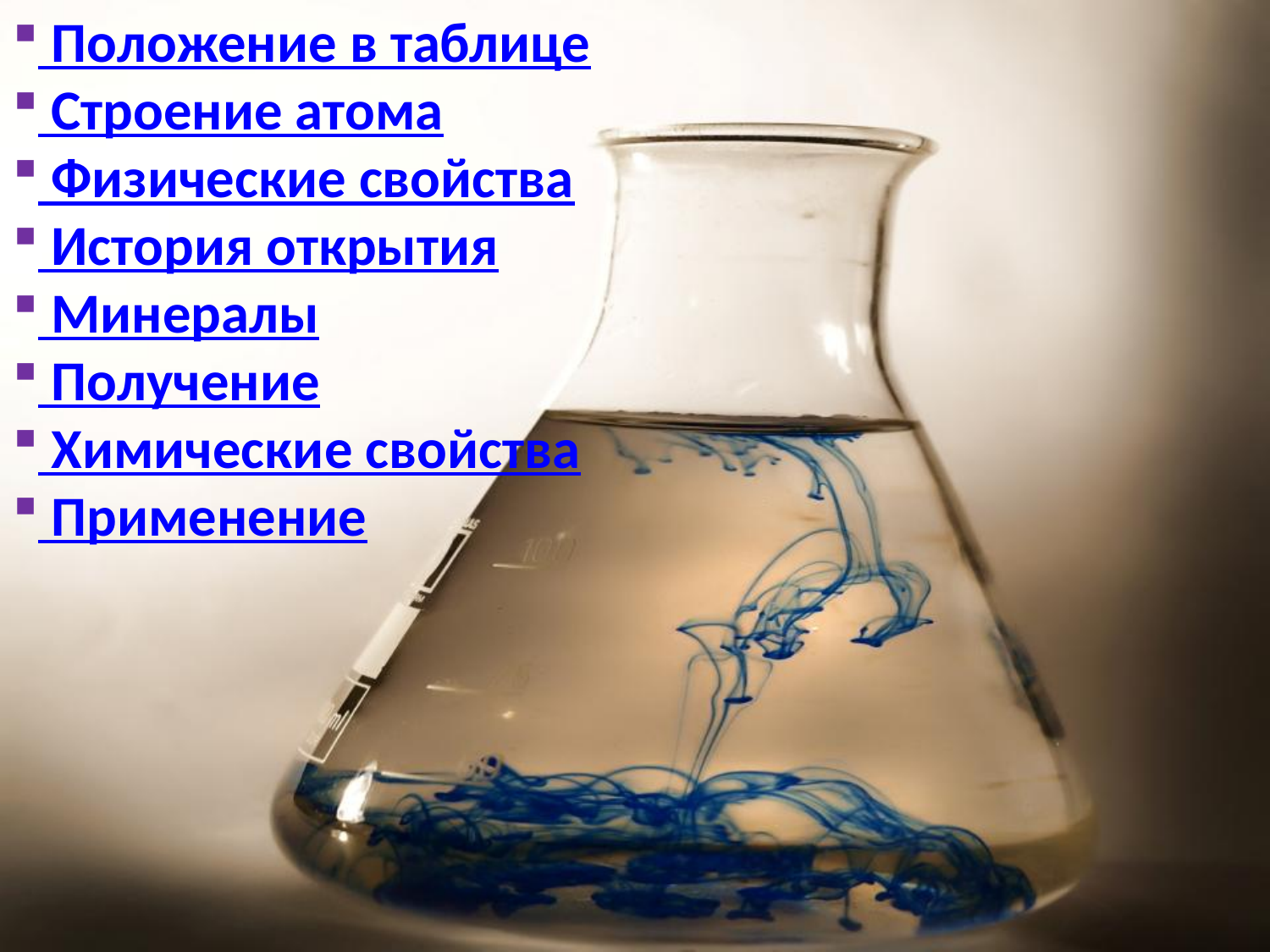

Положение в таблице
 Строение атома
 Физические свойства
 История открытия
 Минералы
 Получение
 Химические свойства
 Применение